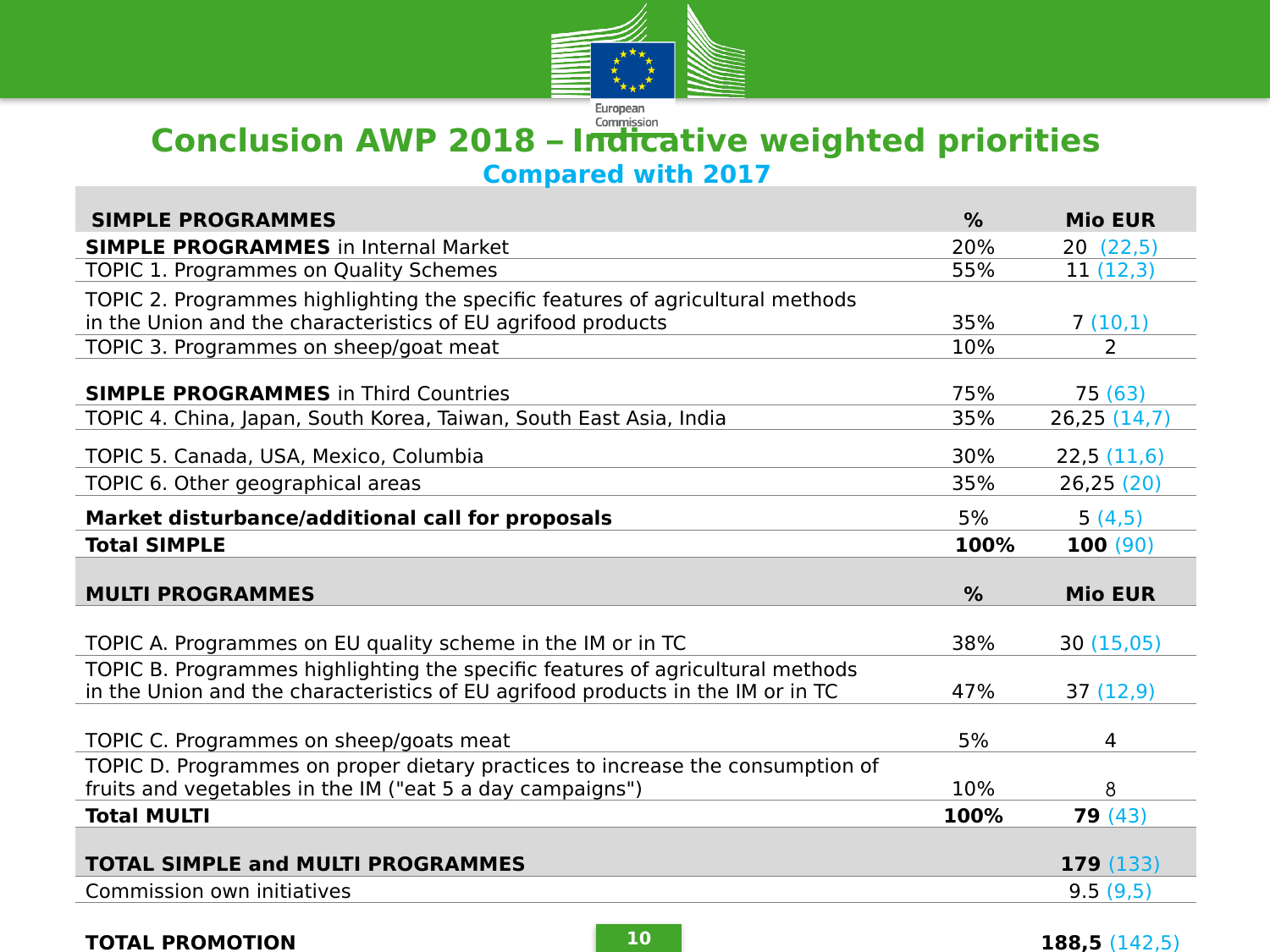

Conclusion AWP 2018 – Indicative weighted priorities
Compared with 2017
| SIMPLE PROGRAMMES | % | Mio EUR |
| --- | --- | --- |
| SIMPLE PROGRAMMES in Internal Market | 20% | 20 (22,5) |
| TOPIC 1. Programmes on Quality Schemes | 55% | 11 (12,3) |
| TOPIC 2. Programmes highlighting the specific features of agricultural methods in the Union and the characteristics of EU agrifood products | 35% | 7 (10,1) |
| TOPIC 3. Programmes on sheep/goat meat | 10% | 2 |
| SIMPLE PROGRAMMES in Third Countries | 75% | 75 (63) |
| TOPIC 4. China, Japan, South Korea, Taiwan, South East Asia, India | 35% | 26,25 (14,7) |
| TOPIC 5. Canada, USA, Mexico, Columbia | 30% | 22,5 (11,6) |
| TOPIC 6. Other geographical areas | 35% | 26,25 (20) |
| Market disturbance/additional call for proposals | 5% | 5 (4,5) |
| Total SIMPLE | 100% | 100 (90) |
| MULTI PROGRAMMES | % | Mio EUR |
| TOPIC A. Programmes on EU quality scheme in the IM or in TC | 38% | 30 (15,05) |
| TOPIC B. Programmes highlighting the specific features of agricultural methods in the Union and the characteristics of EU agrifood products in the IM or in TC | 47% | 37 (12,9) |
| TOPIC C. Programmes on sheep/goats meat | 5% | 4 |
| TOPIC D. Programmes on proper dietary practices to increase the consumption of fruits and vegetables in the IM ("eat 5 a day campaigns") | 10% | 8 |
| Total MULTI | 100% | 79 (43) |
| TOTAL SIMPLE and MULTI PROGRAMMES |  | 179 (133) |
| Commission own initiatives |  | 9.5 (9,5) |
| TOTAL PROMOTION |  | 188,5 (142,5) |
10